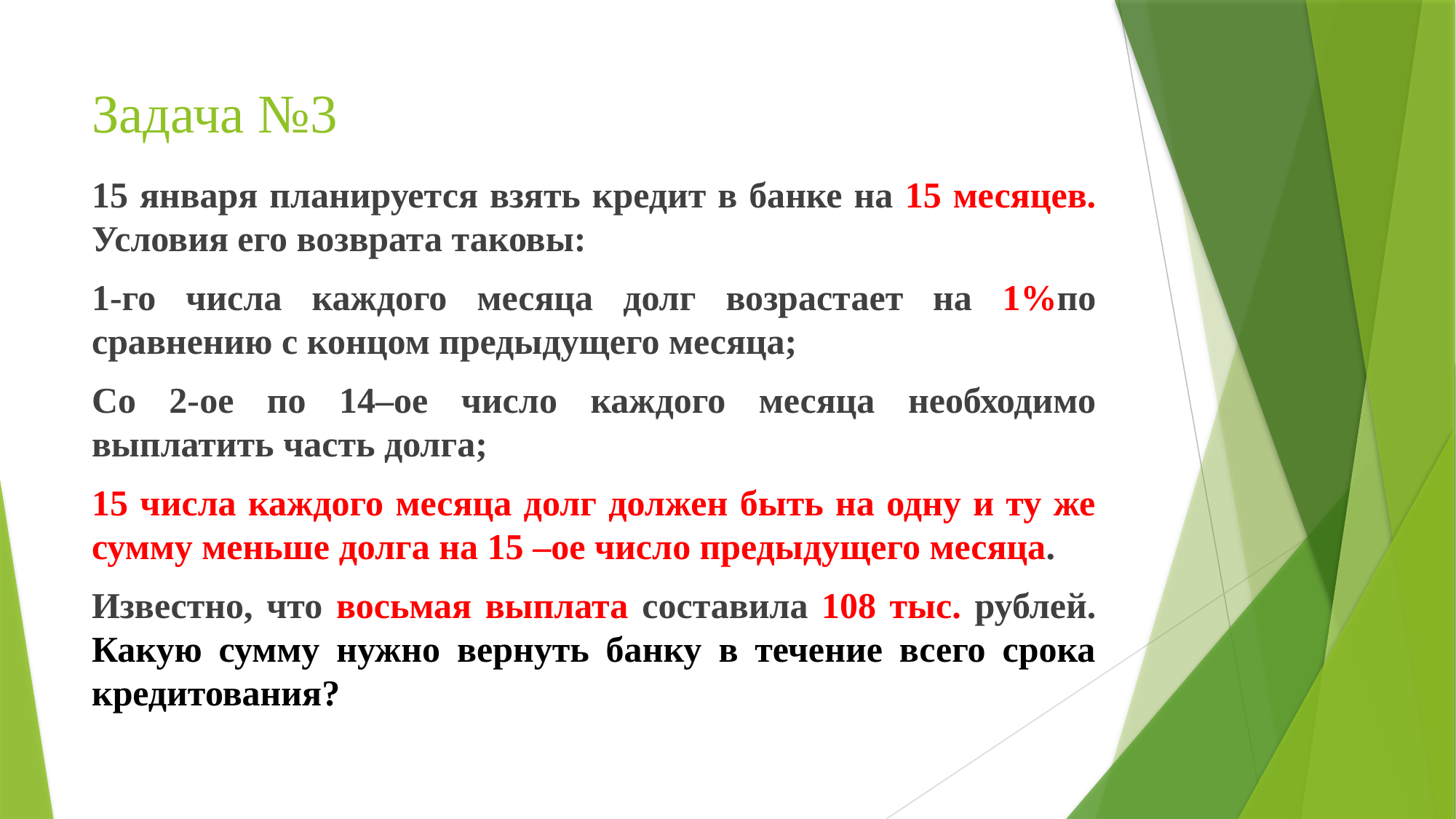

# Задача №3
15 января планируется взять кредит в банке на 15 месяцев. Условия его возврата таковы:
1-го числа каждого месяца долг возрастает на 1%по сравнению с концом предыдущего месяца;
Со 2-ое по 14–ое число каждого месяца необходимо выплатить часть долга;
15 числа каждого месяца долг должен быть на одну и ту же сумму меньше долга на 15 –ое число предыдущего месяца.
Известно, что восьмая выплата составила 108 тыс. рублей. Какую сумму нужно вернуть банку в течение всего срока кредитования?